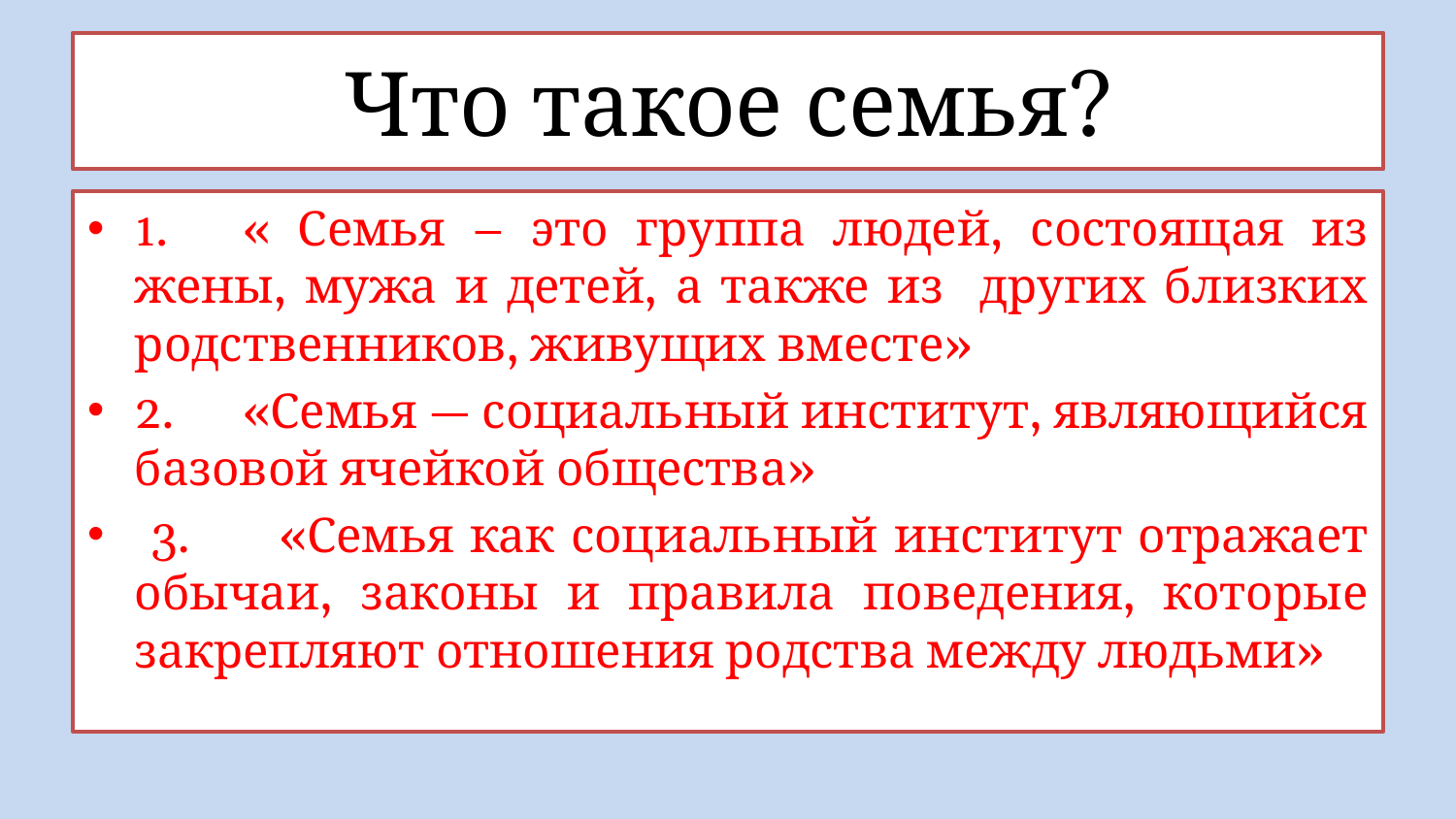

# Что такое семья?
1.	« Семья – это группа людей, состоящая из жены, мужа и детей, а также из  других близких родственников, живущих вместе»
2.	«Семья — социальный институт, являющийся базовой ячейкой общества»
 3.	  «Семья как социальный институт отражает обычаи, законы и правила поведения, которые закрепляют отношения родства между людьми»